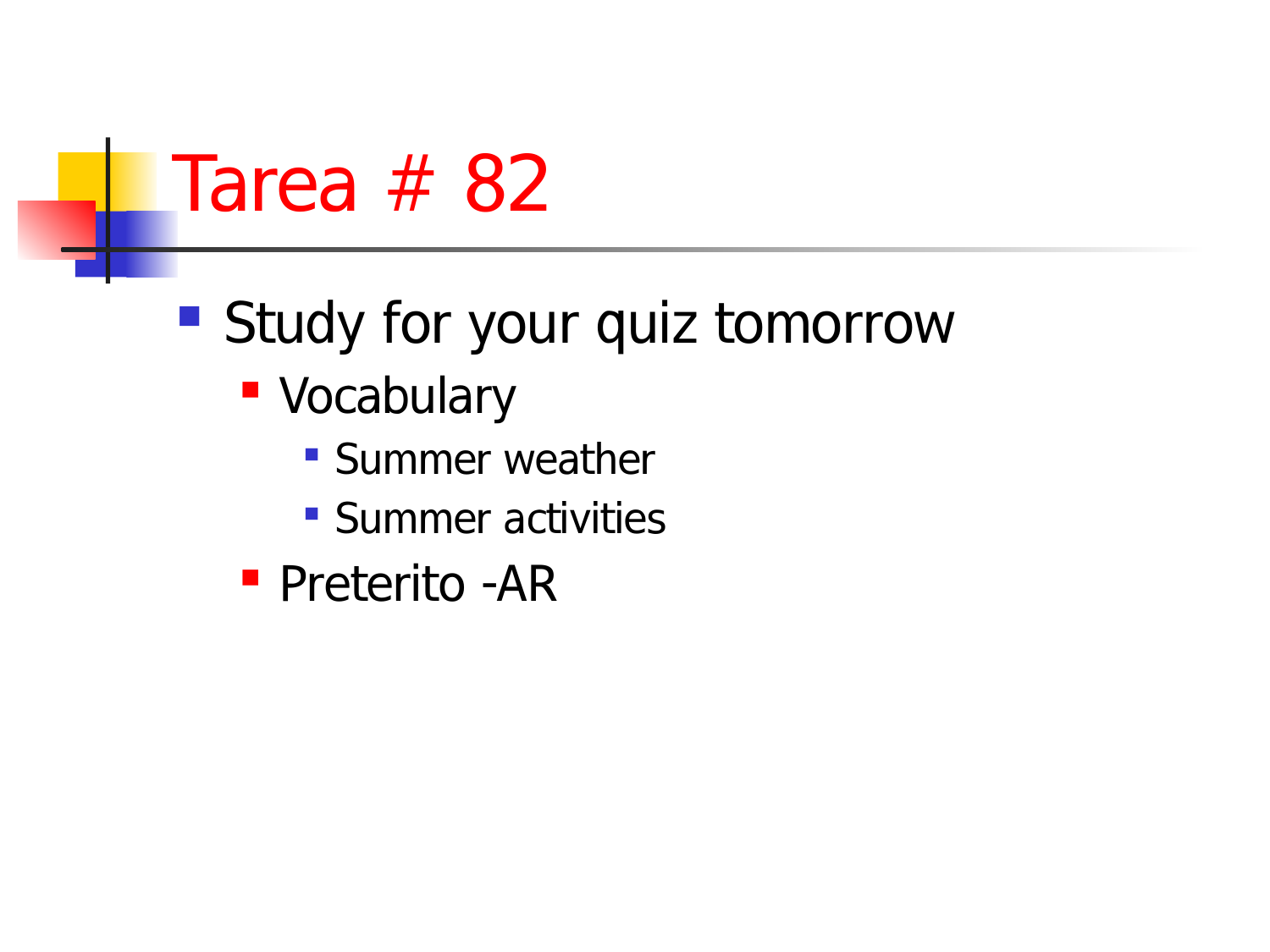

# Tarea # 82
Study for your quiz tomorrow
Vocabulary
Summer weather
Summer activities
Preterito -AR